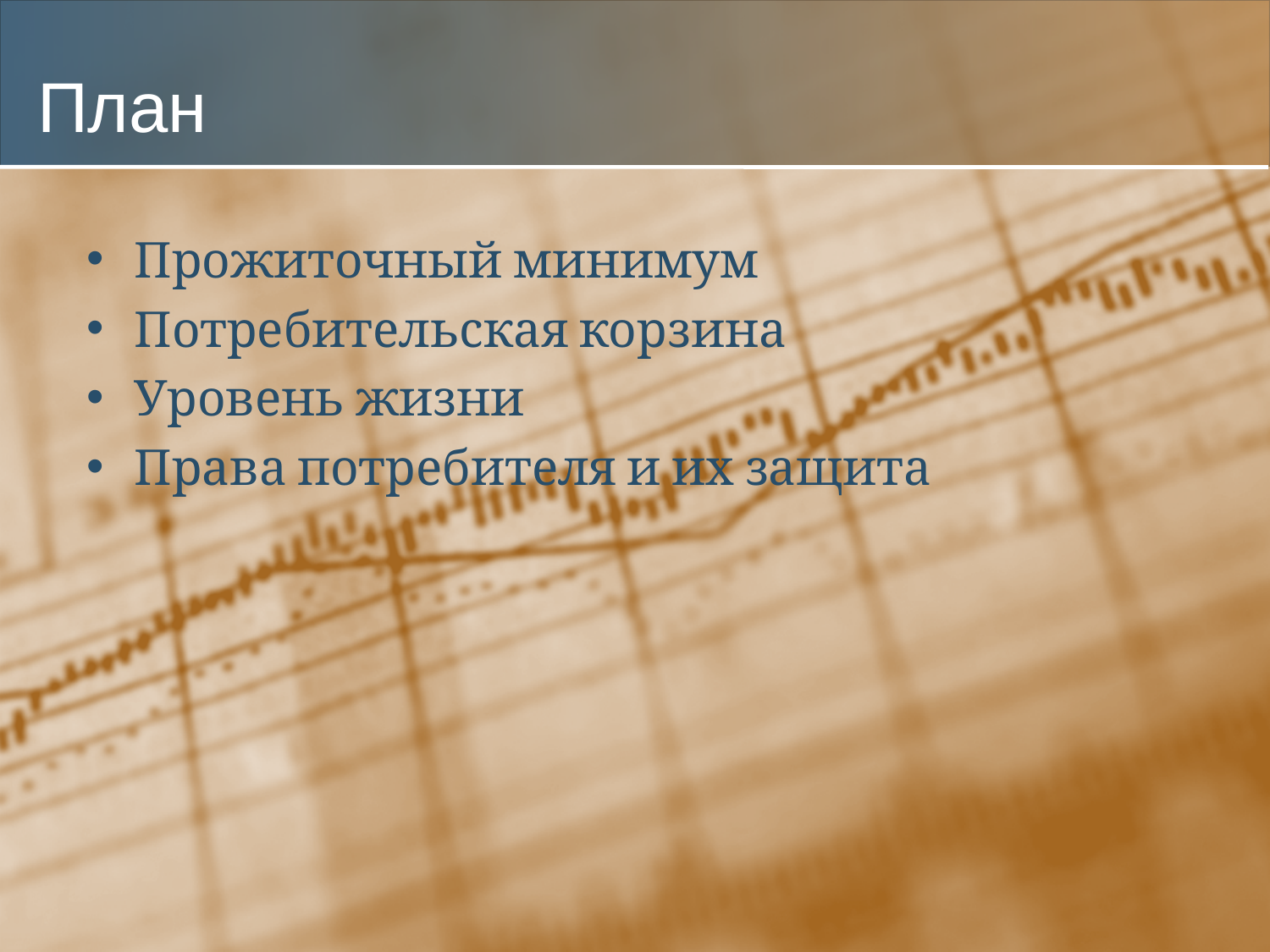

# План
Прожиточный минимум
Потребительская корзина
Уровень жизни
Права потребителя и их защита